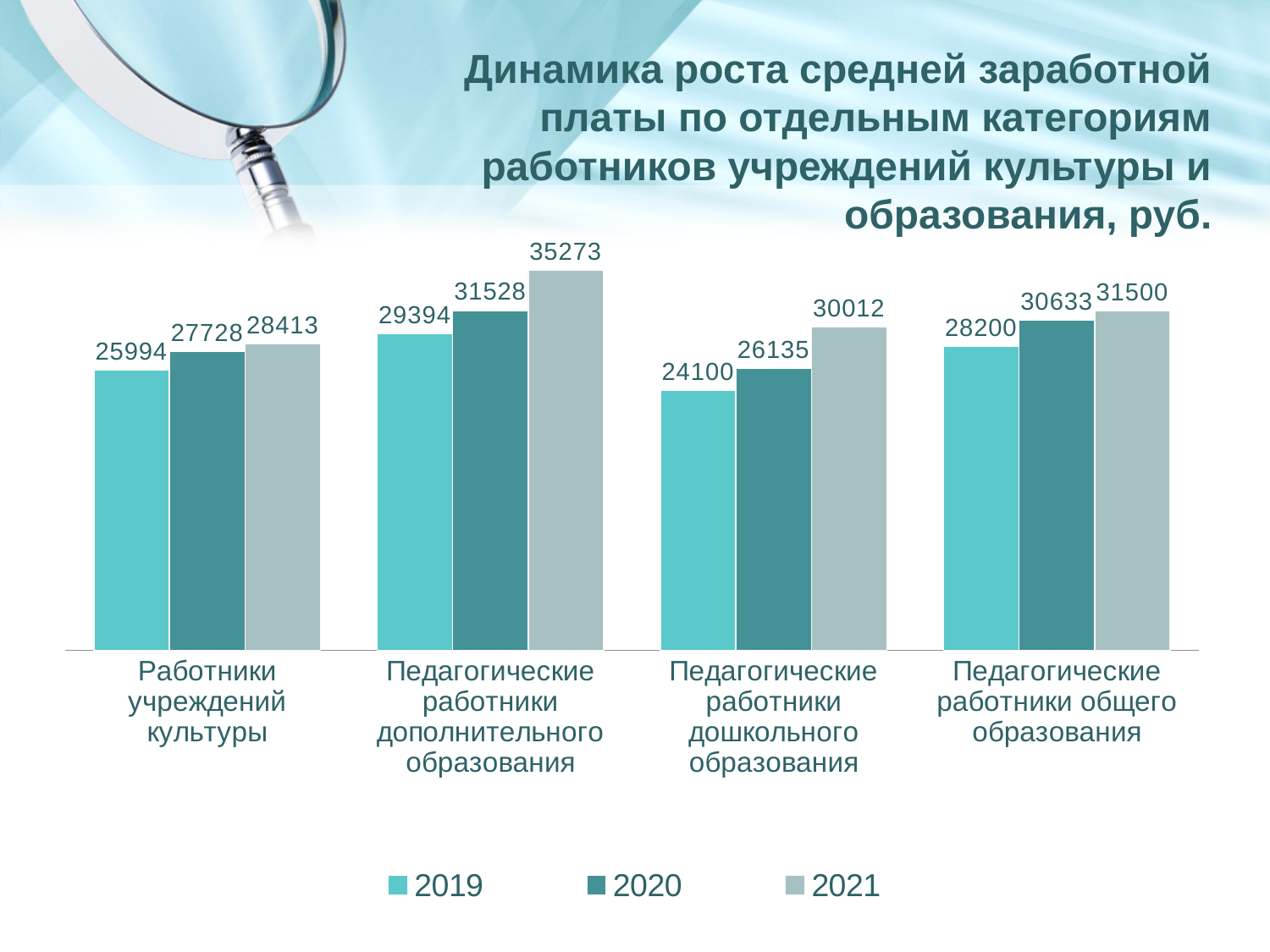

Динамика роста средней заработной платы по отдельным категориям работников учреждений культуры и образования, руб.

### Chart

| Category | 2019 | 2020 | 2021 |
|---|---|---|---|
| Работники учреждений культуры | 25994.0 | 27728.0 | 28413.0 |
| Педагогические работники дополнительного образования | 29394.0 | 31528.0 | 35273.0 |
| Педагогические работники дошкольного образования | 24100.0 | 26135.0 | 30012.0 |
| Педагогические работники общего образования | 28200.0 | 30633.0 | 31500.0 |